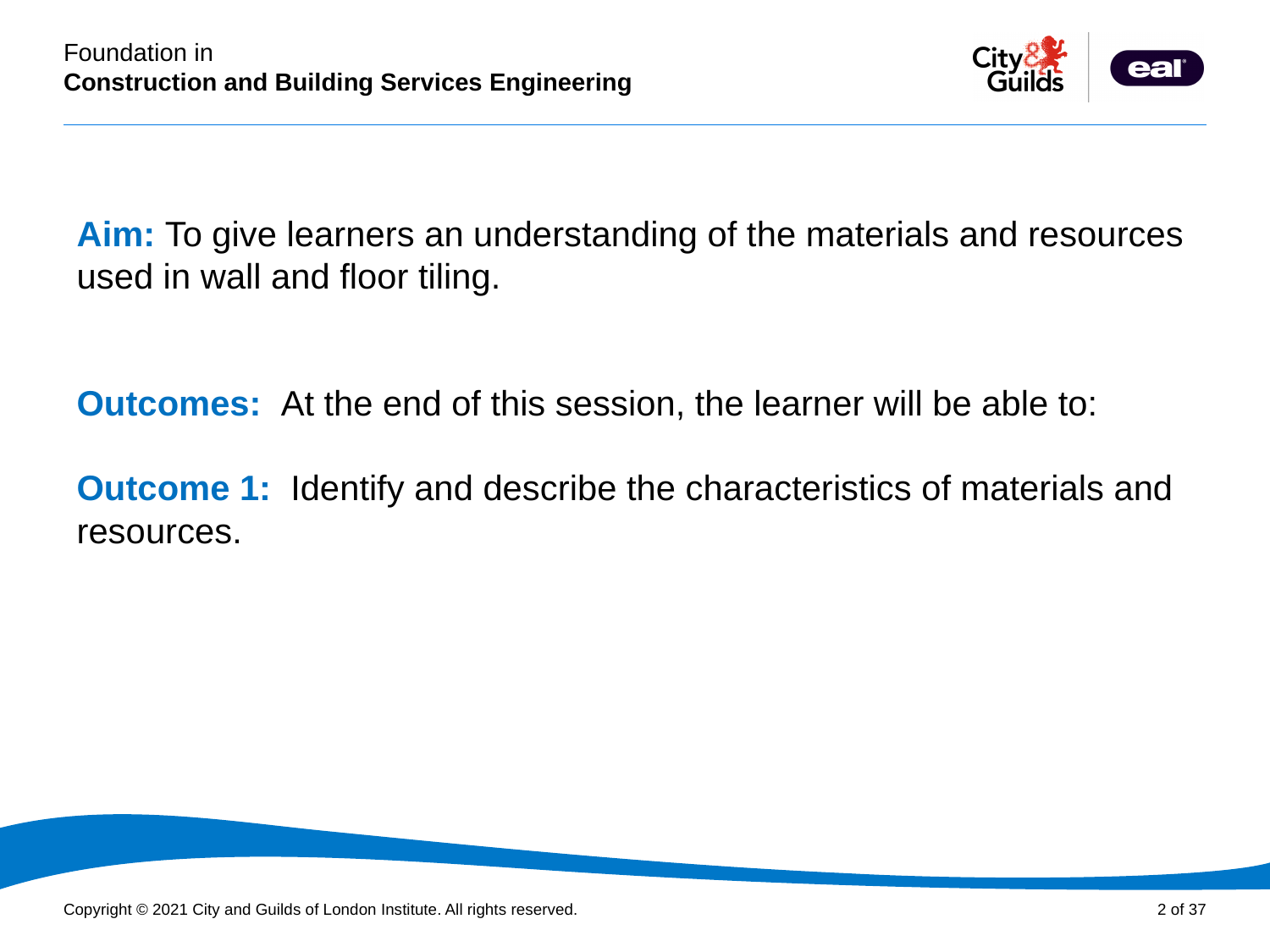

Aim: To give learners an understanding of the materials and resources used in wall and floor tiling.

Outcomes:  At the end of this session, the learner will be able to:

Outcome 1:  Identify and describe the characteristics of materials and resources.